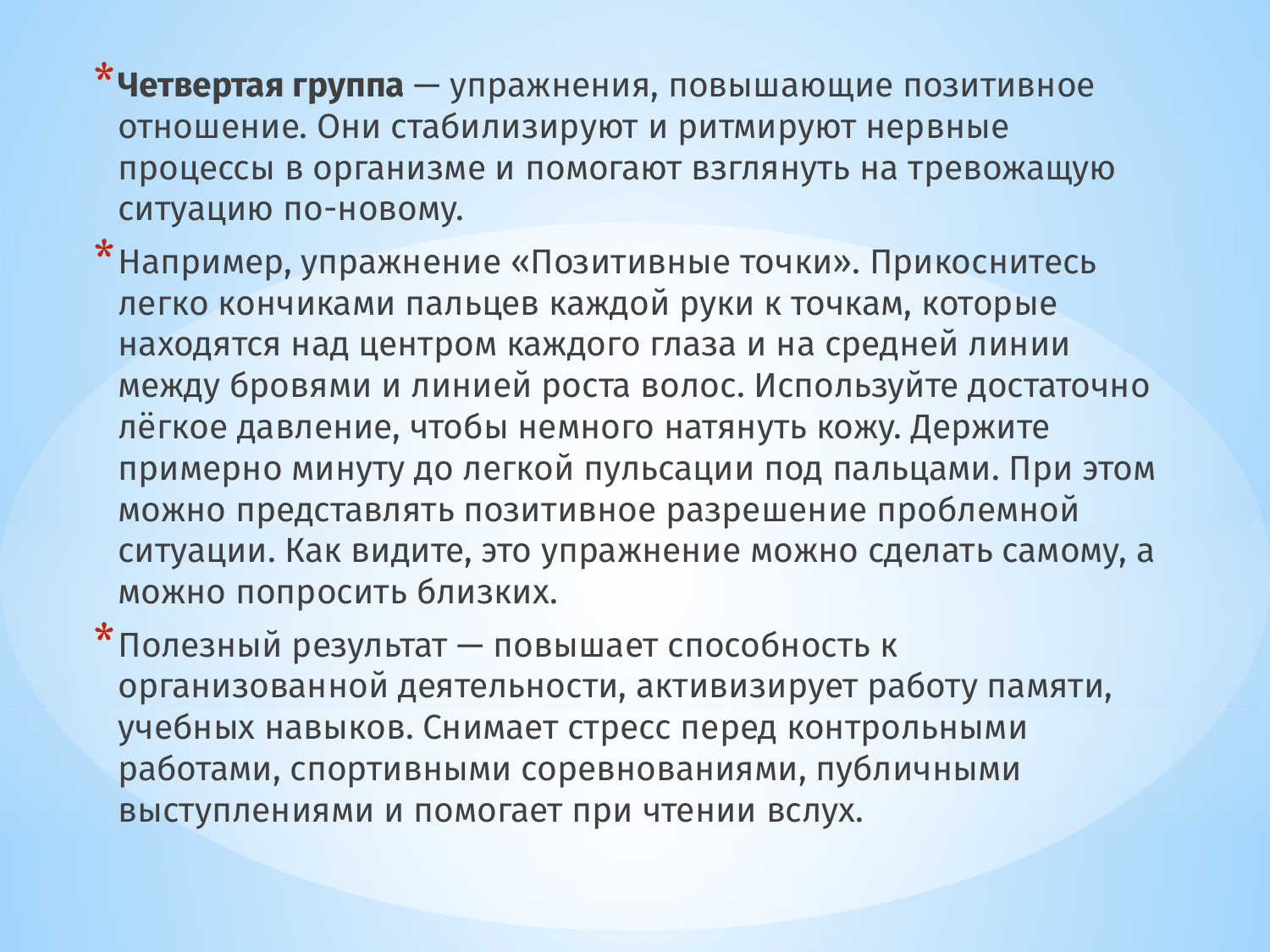

Четвертая группа — упражнения, повышающие позитивное отношение. Они стабилизируют и ритмируют нервные процессы в организме и помогают взглянуть на тревожащую ситуацию по-новому.
Например, упражнение «Позитивные точки». Прикоснитесь легко кончиками пальцев каждой руки к точкам, которые находятся над центром каждого глаза и на средней линии между бровями и линией роста волос. Используйте достаточно лёгкое давление, чтобы немного натянуть кожу. Держите примерно минуту до легкой пульсации под пальцами. При этом можно представлять позитивное разрешение проблемной ситуации. Как видите, это упражнение можно сделать самому, а можно попросить близких.
Полезный результат — повышает способность к организованной деятельности, активизирует работу памяти, учебных навыков. Снимает стресс перед контрольными работами, спортивными соревнованиями, публичными выступлениями и помогает при чтении вслух.

#